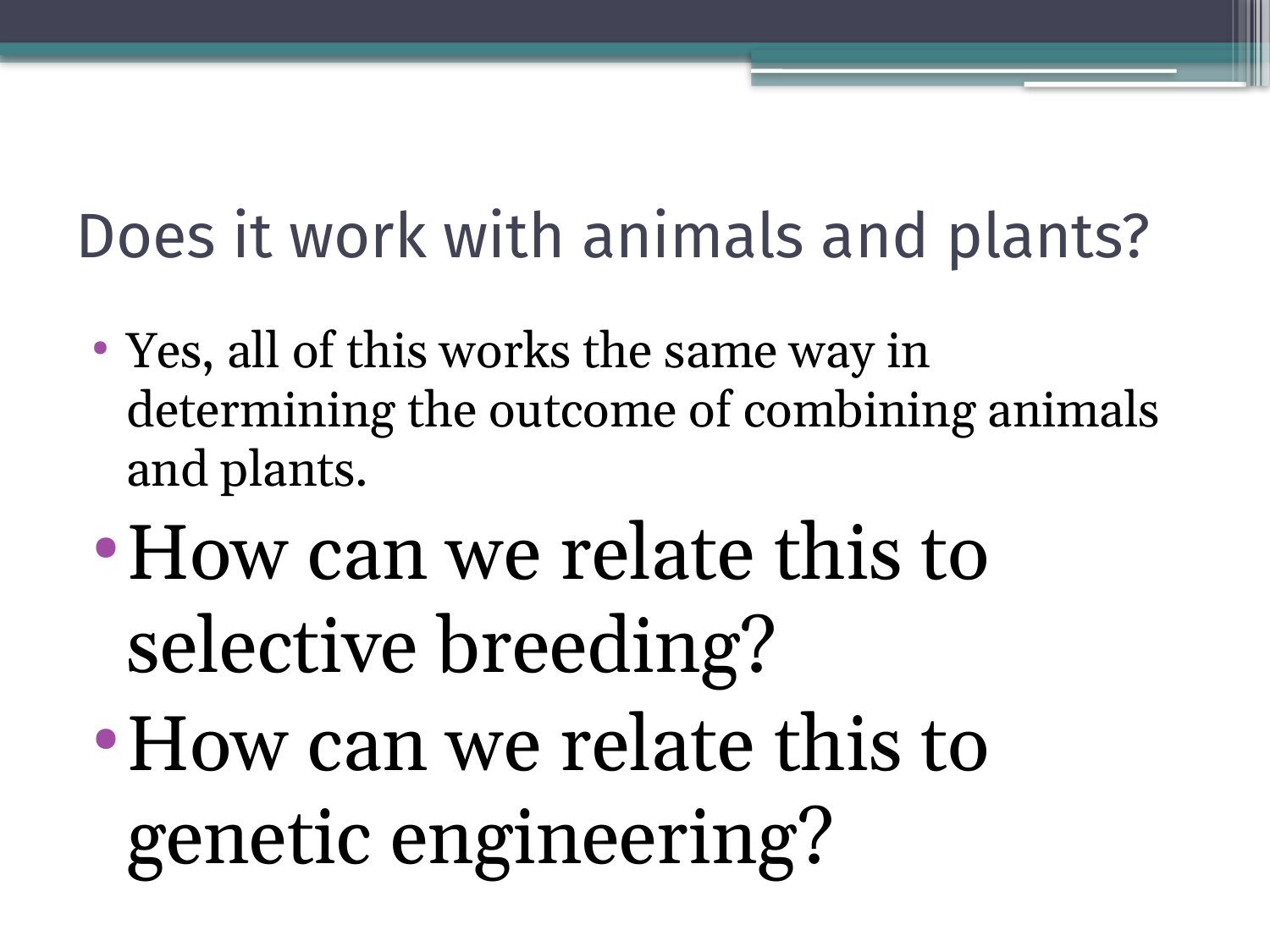

# Does it work with animals and plants?
Yes, all of this works the same way in determining the outcome of combining animals and plants.
How can we relate this to selective breeding?
How can we relate this to genetic engineering?